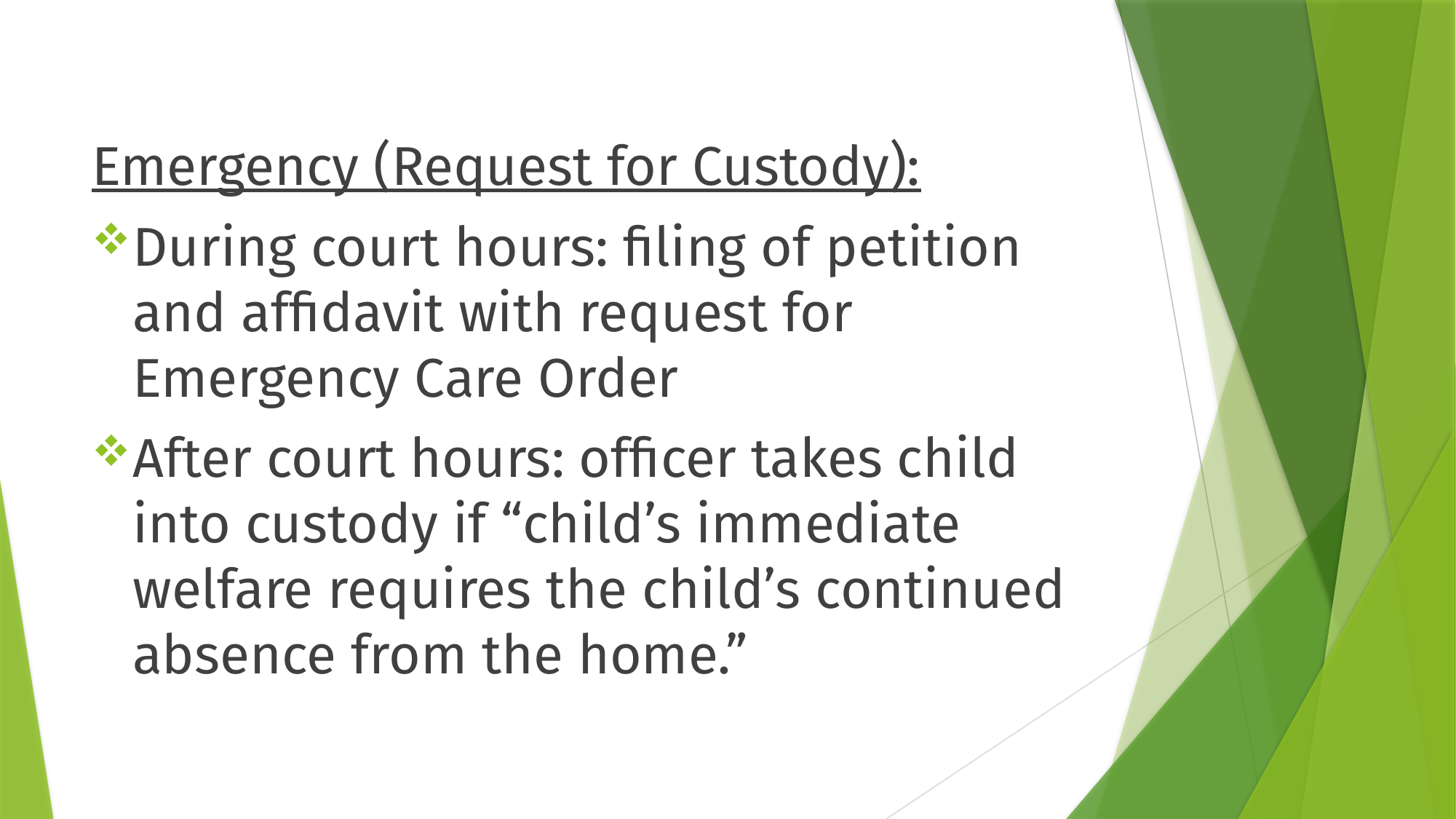

#
Emergency (Request for Custody):
During court hours: filing of petition and affidavit with request for Emergency Care Order
After court hours: officer takes child into custody if “child’s immediate welfare requires the child’s continued absence from the home.”